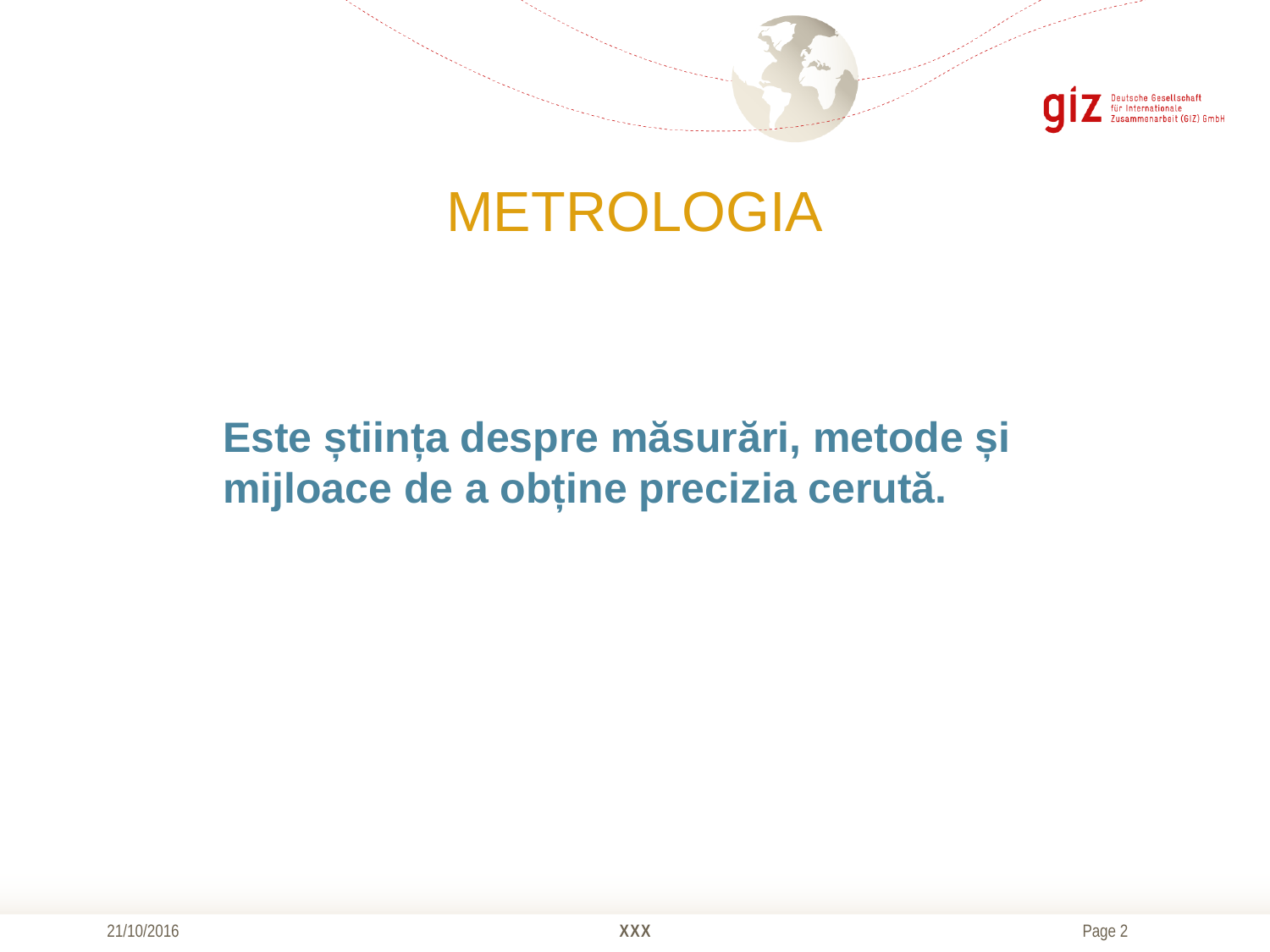

# МЕТROLOGIA
Este știința despre măsurări, metode și mijloace de a obține precizia cerută.
21/10/2016
XXX